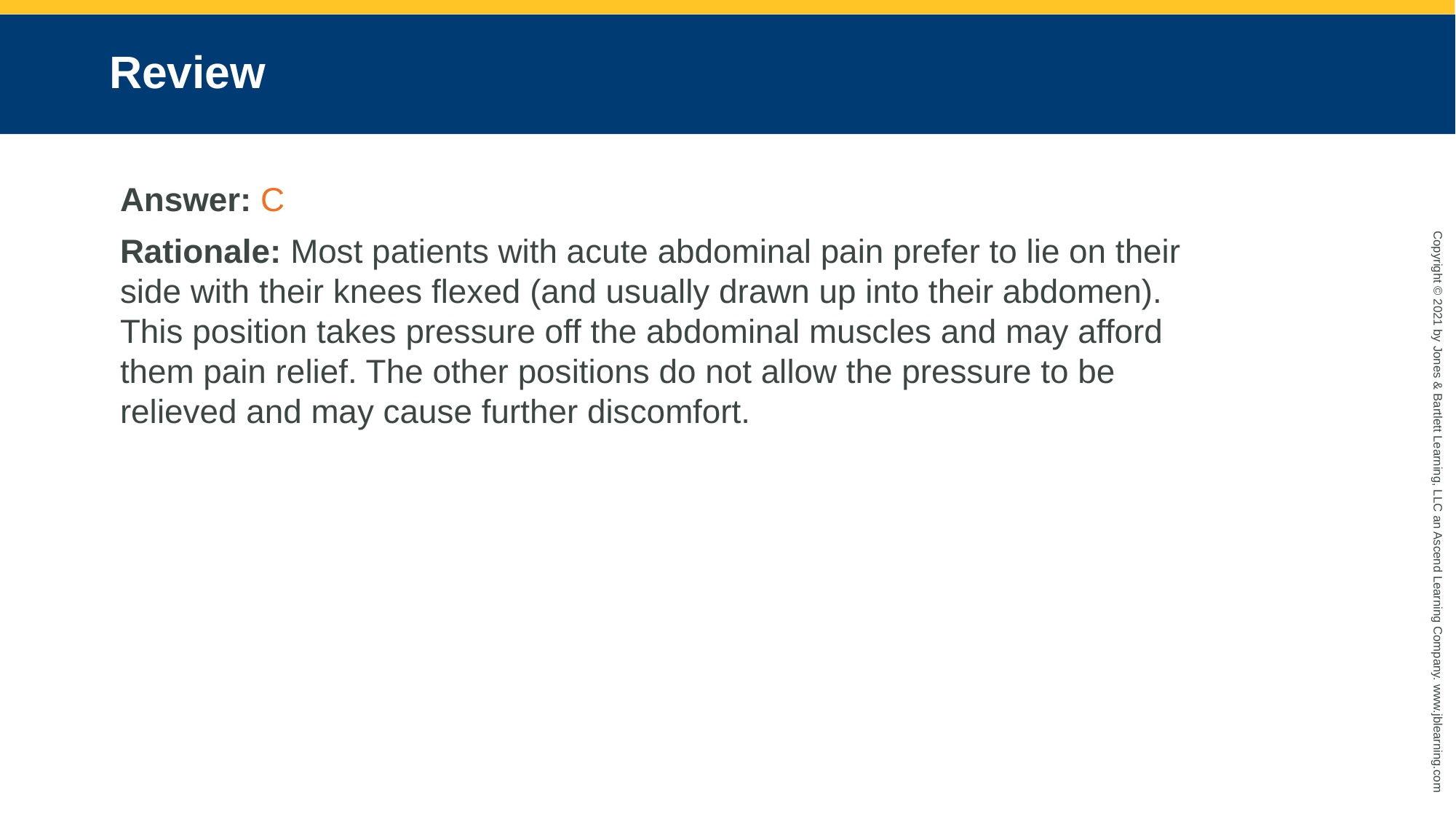

# Review
Answer: C
Rationale: Most patients with acute abdominal pain prefer to lie on their side with their knees flexed (and usually drawn up into their abdomen). This position takes pressure off the abdominal muscles and may afford them pain relief. The other positions do not allow the pressure to be relieved and may cause further discomfort.